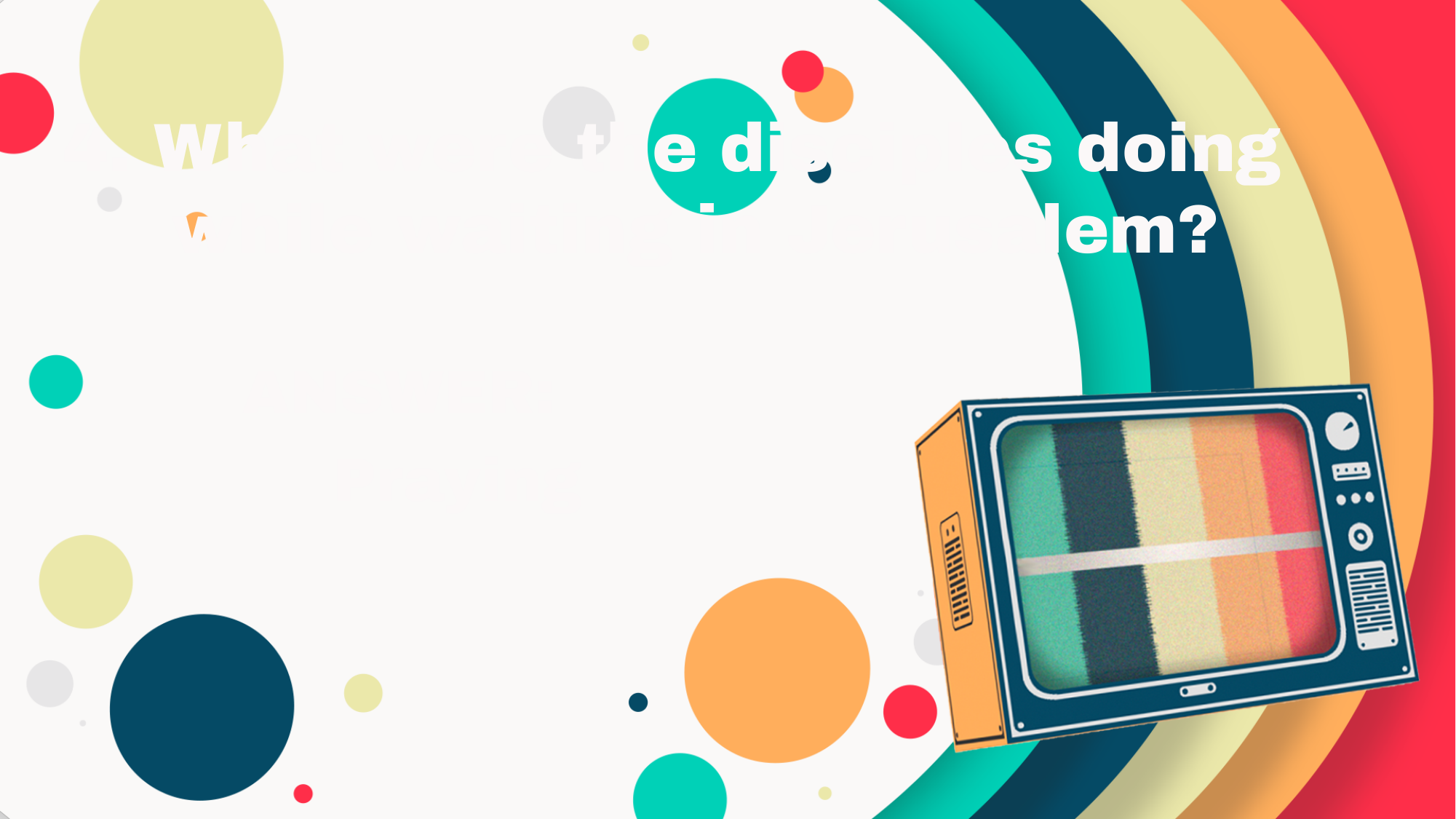

4. What were the disciples doing
	while waiting in Jerusalem?
ANSWER:
Praying